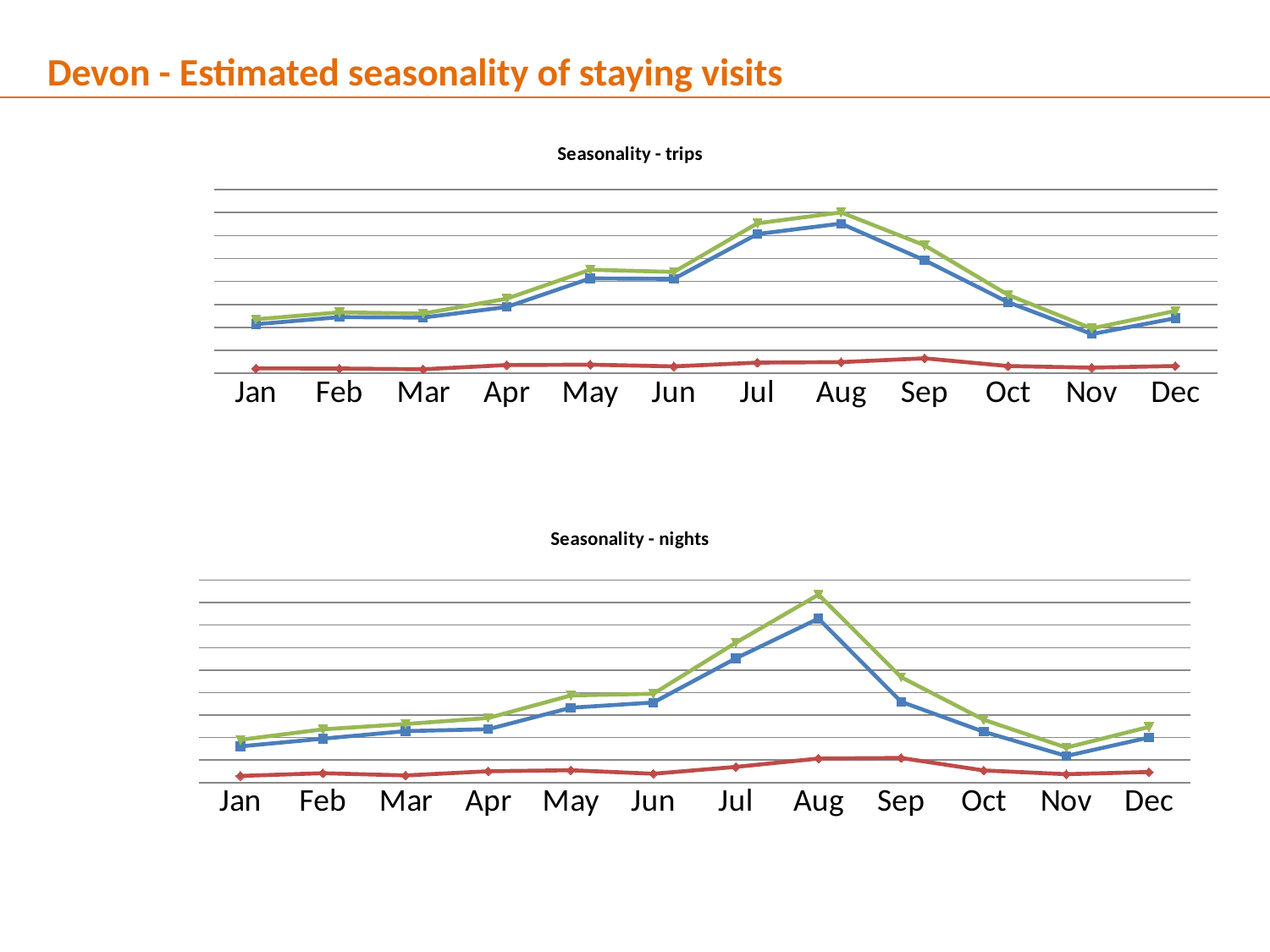

Devon - Estimated seasonality of staying visits

### Chart: Seasonality - trips

| Category | UK trips (000's) | OS trips (000's) | Total trips (000's) |
|---|---|---|---|
| Jan | 213.83887495822907 | 21.458523039960884 | 235.29739799818995 |
| Feb | 244.75601786385448 | 20.92263591376967 | 265.67865377762416 |
| Mar | 242.6569098864523 | 17.71376435146104 | 260.37067423791336 |
| Apr | 289.0951447461249 | 35.9799342263893 | 325.0750789725142 |
| May | 413.4627939919625 | 37.78030215299306 | 451.24309614495553 |
| Jun | 411.57291709310726 | 30.034345099539326 | 441.6072621926466 |
| Jul | 606.6036357070466 | 46.63898447977623 | 653.2426201868228 |
| Aug | 652.2381098599636 | 48.852795818234554 | 701.0909056781982 |
| Sep | 492.3807906391084 | 65.3781447529235 | 557.7589353920318 |
| Oct | 309.6592387040457 | 31.709576025782706 | 341.36881472982844 |
| Nov | 170.84104174983642 | 24.668684090355754 | 195.50972584019217 |
| Dec | 239.89452480026853 | 31.86231004881399 | 271.7568348490825 |

### Chart: Seasonality - nights

| Category | UK nights (000's) | OS nights (000's) | Total nights (000's) |
|---|---|---|---|
| Jan | 803.9905161389893 | 145.58392148951813 | 949.5744376285074 |
| Feb | 975.2952029777645 | 207.4373346305964 | 1182.7325376083609 |
| Mar | 1142.743678342316 | 157.50632298992878 | 1300.2500013322447 |
| Apr | 1185.122244592401 | 250.89726890888736 | 1436.0195135012884 |
| May | 1664.4301429549848 | 272.91148983977865 | 1937.3416327947634 |
| Jun | 1779.433150643409 | 195.4774718229592 | 1974.910622466368 |
| Jul | 2763.3329169704243 | 347.1249626081727 | 3110.457879578597 |
| Aug | 3644.7371394231113 | 533.0478779081905 | 4177.785017331302 |
| Sep | 1797.66361327479 | 546.5889191025452 | 2344.2525323773352 |
| Oct | 1128.171226048883 | 267.8254183310868 | 1395.99664437997 |
| Nov | 590.7197137482988 | 185.31462936486642 | 776.0343431131652 |
| Dec | 1000.3604548846239 | 234.28438300346994 | 1234.644837888094 |
6